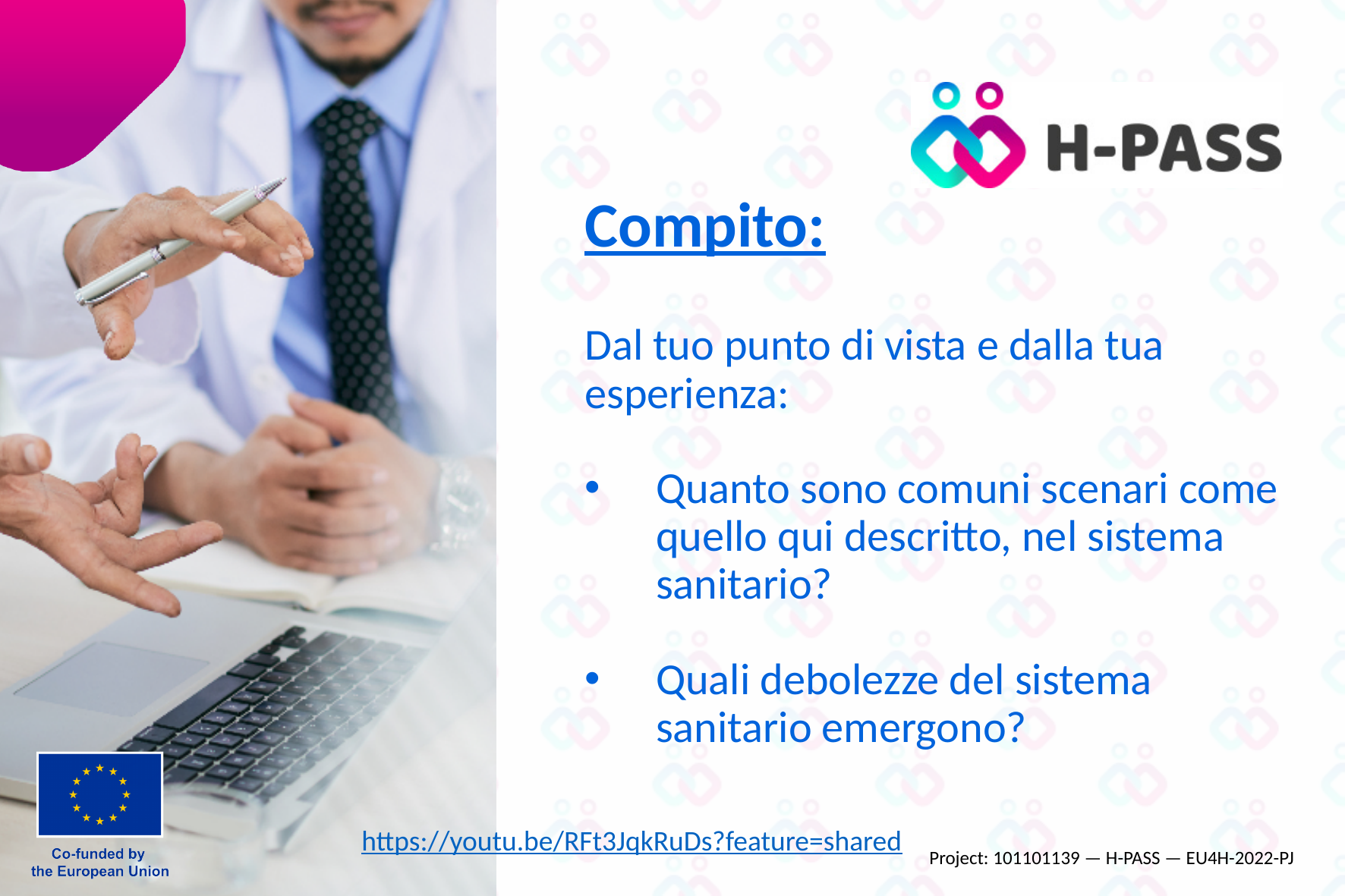

Compito:

Dal tuo punto di vista e dalla tua esperienza:

Quanto sono comuni scenari come quello qui descritto, nel sistema sanitario?

Quali debolezze del sistema sanitario emergono?

https://youtu.be/RFt3JqkRuDs?feature=shared
Project: 101101139 — H-PASS — EU4H-2022-PJ